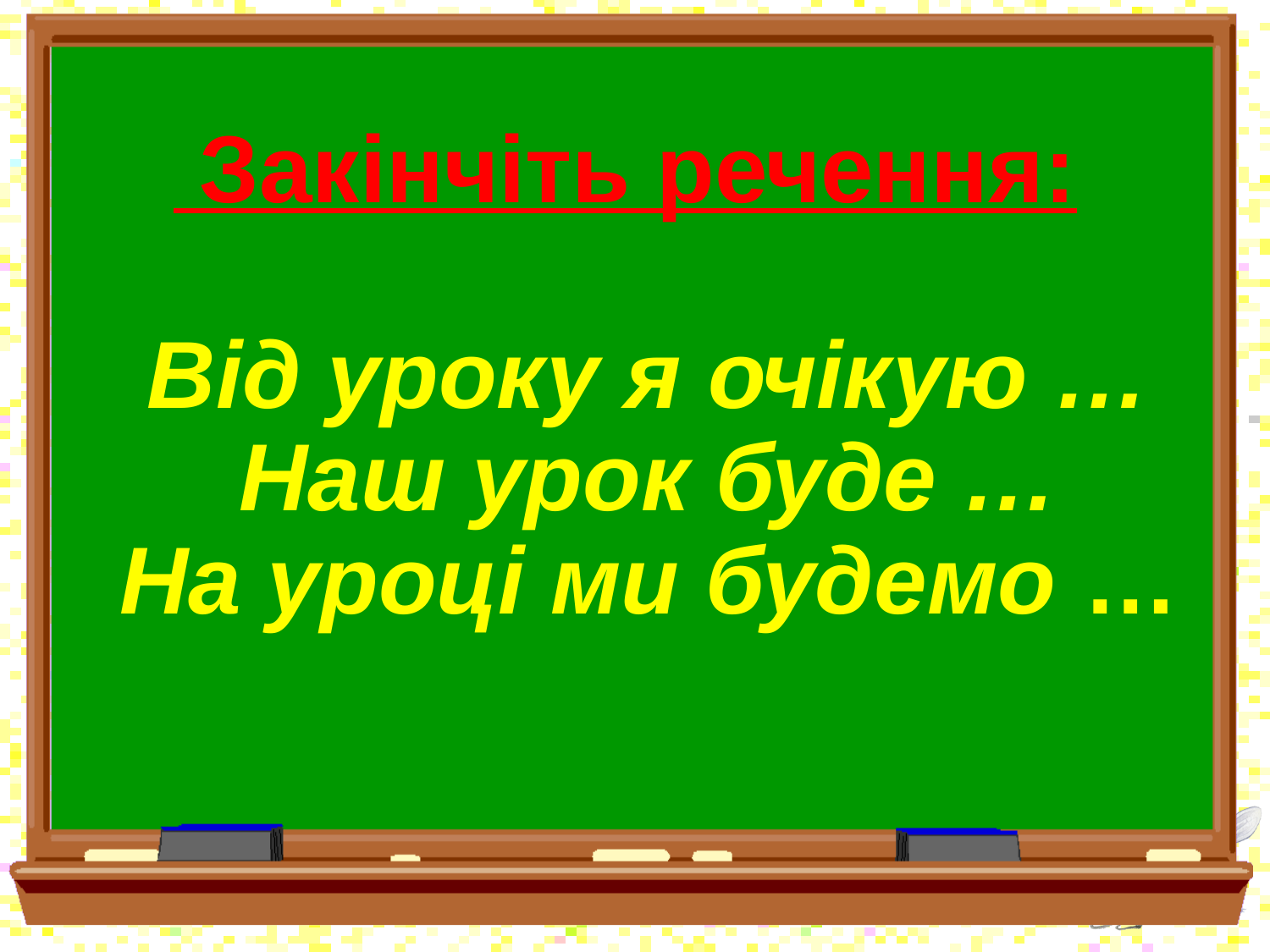

# Закінчіть речення: Від уроку я очікую … Наш урок буде … На уроці ми будемо …